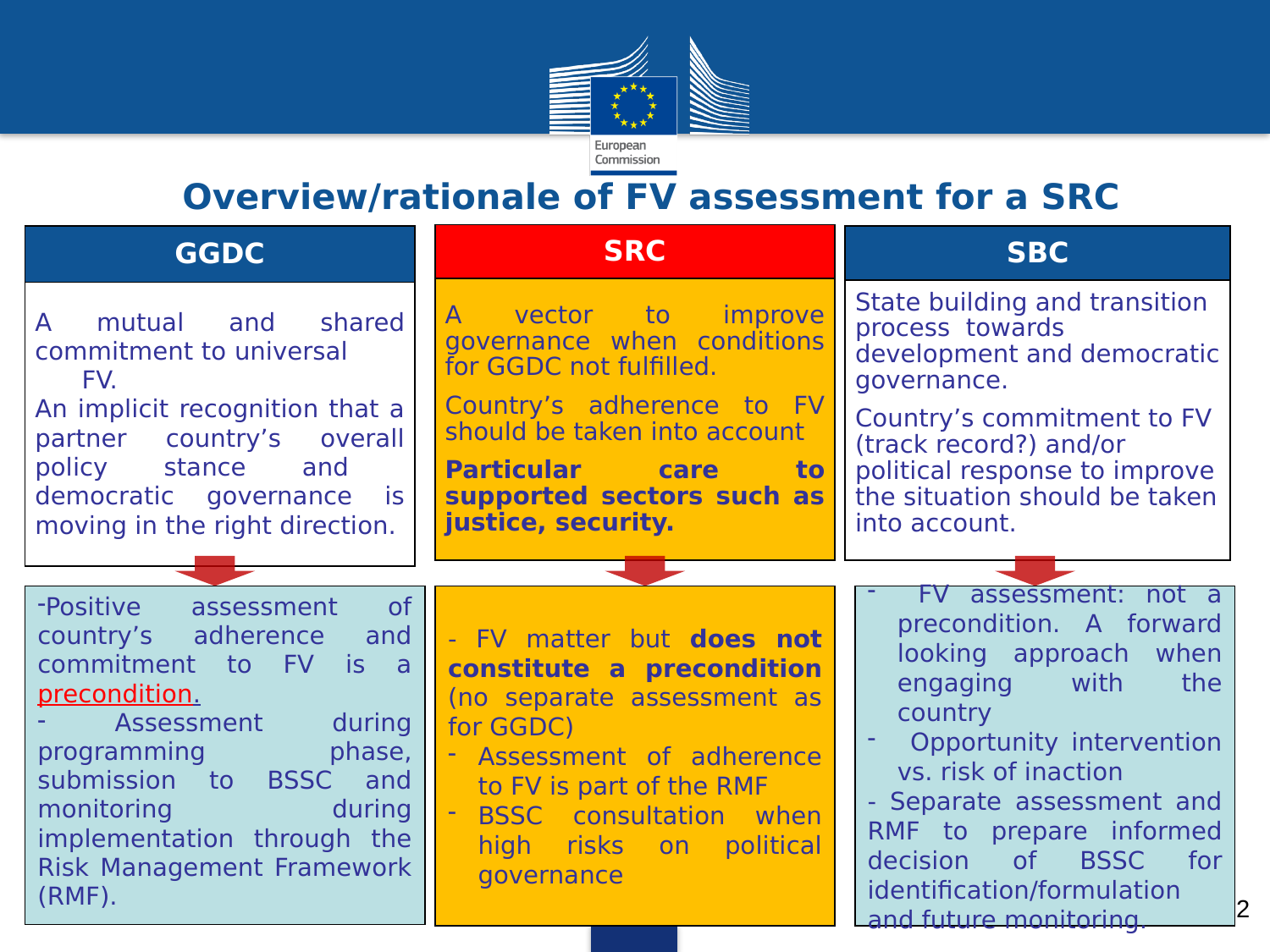

Running Head 12-Point Plain, Title Case
# Overview/rationale of FV assessment for a SRC
| SRC |
| --- |
| A vector to improve governance when conditions for GGDC not fulfilled. Country’s adherence to FV should be taken into account Particular care to supported sectors such as justice, security. |
| GGDC |
| --- |
| A mutual and shared commitment to universal FV. An implicit recognition that a partner country’s overall policy stance and democratic governance is moving in the right direction. |
| SBC |
| --- |
| State building and transition process towards development and democratic governance. Country’s commitment to FV (track record?) and/or political response to improve the situation should be taken into account. |

| Positive assessment of country’s adherence and commitment to FV is a precondition. Assessment during programming phase, submission to BSSC and monitoring during implementation through the Risk Management Framework (RMF). |
| --- |

- FV matter but does not constitute a precondition (no separate assessment as for GGDC)
Assessment of adherence to FV is part of the RMF
BSSC consultation when high risks on political governance

 FV assessment: not a precondition. A forward looking approach when engaging with the country
 Opportunity intervention vs. risk of inaction
- Separate assessment and RMF to prepare informed decision of BSSC for identification/formulation and future monitoring.

12